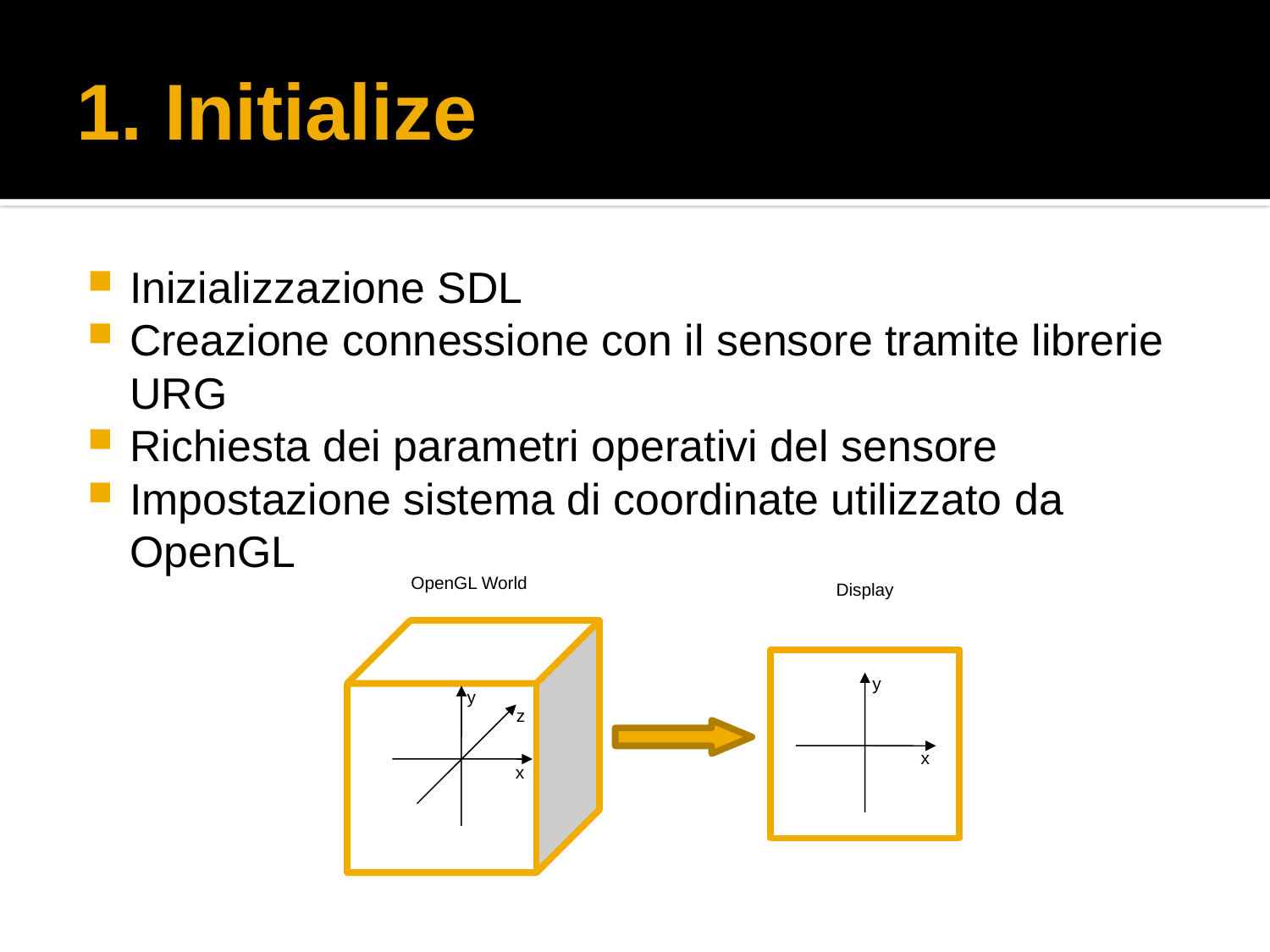

# 1. Initialize
Inizializzazione SDL
Creazione connessione con il sensore tramite librerie URG
Richiesta dei parametri operativi del sensore
Impostazione sistema di coordinate utilizzato da OpenGL

OpenGL World
Display

y

y

z

x
x